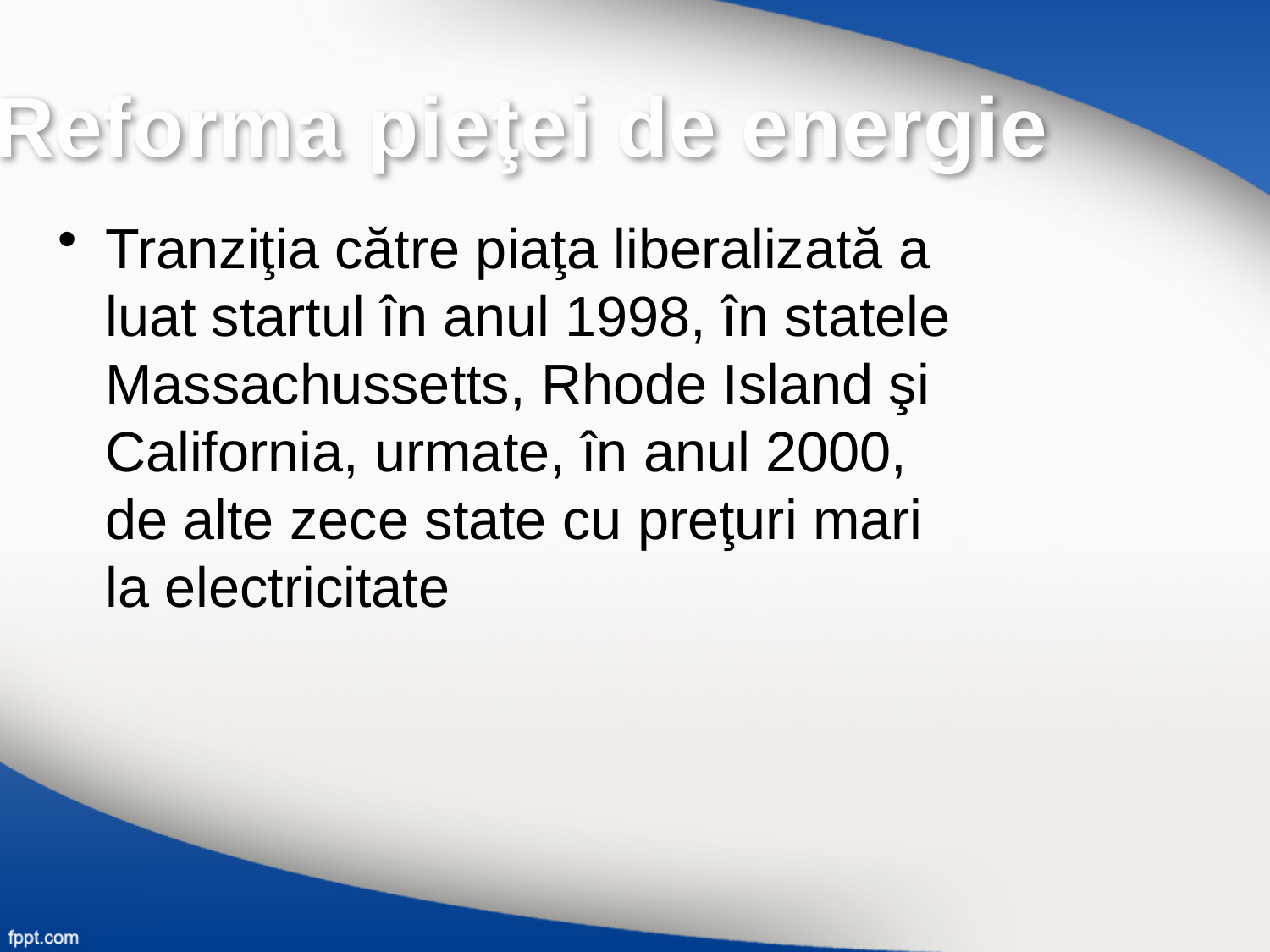

Reforma pieţei de energie
Tranziţia către piaţa liberalizată a luat startul în anul 1998, în statele Massachussetts, Rhode Island şi California, urmate, în anul 2000, de alte zece state cu preţuri mari la electricitate